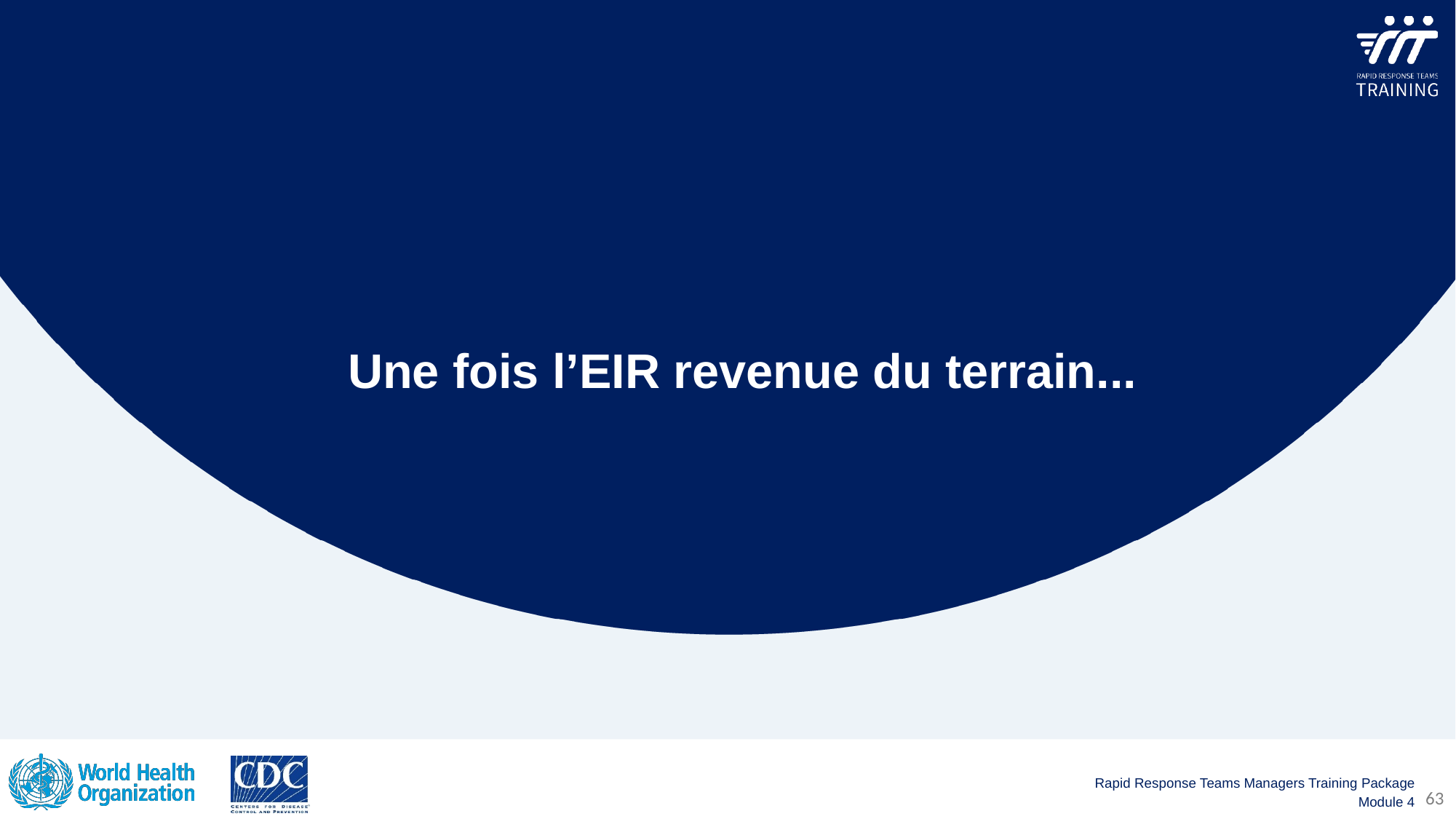

Une fois l’EIR revenue du terrain...
63